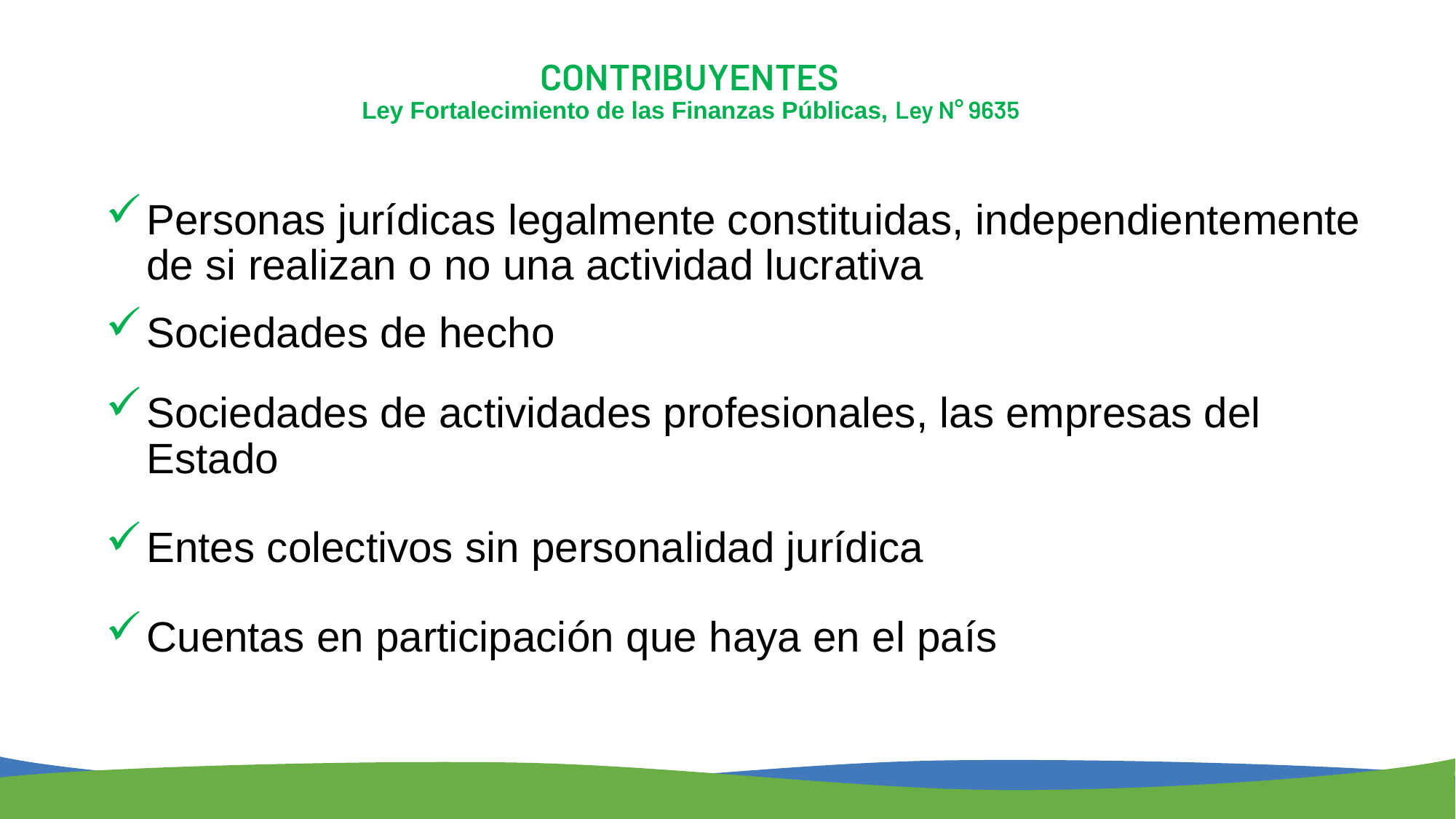

CONTRIBUYENTES
Ley Fortalecimiento de las Finanzas Públicas, Ley N° 9635
Personas jurídicas legalmente constituidas, independientemente de si realizan o no una actividad lucrativa
Sociedades de hecho

Sociedades de actividades profesionales, las empresas del Estado

Entes colectivos sin personalidad jurídica

Cuentas en participación que haya en el país